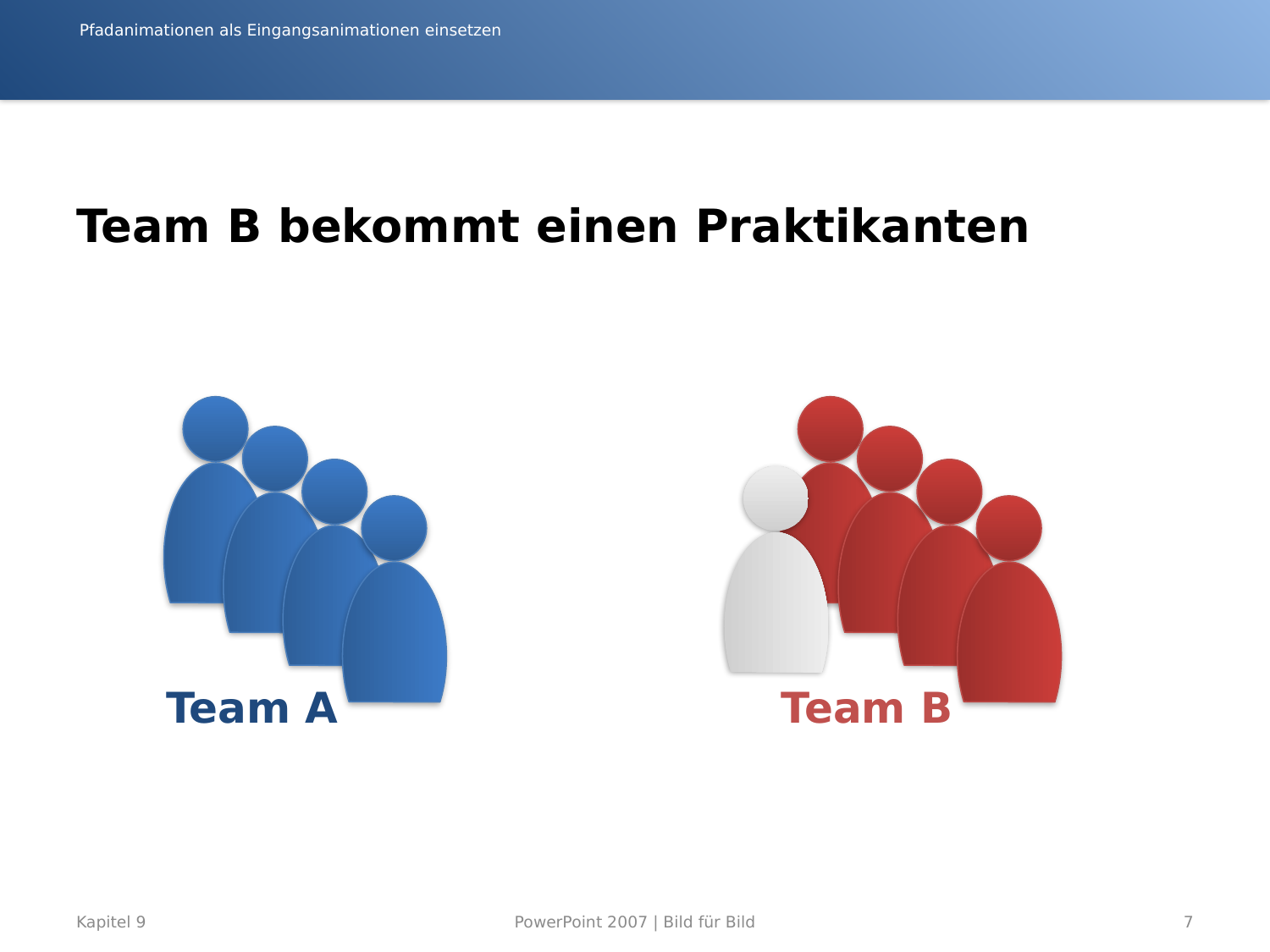

Pfadanimationen als Eingangsanimationen einsetzen
# Team B bekommt einen Praktikanten

Team A
Team B
PowerPoint 2007 | Bild für Bild
Kapitel 9
7